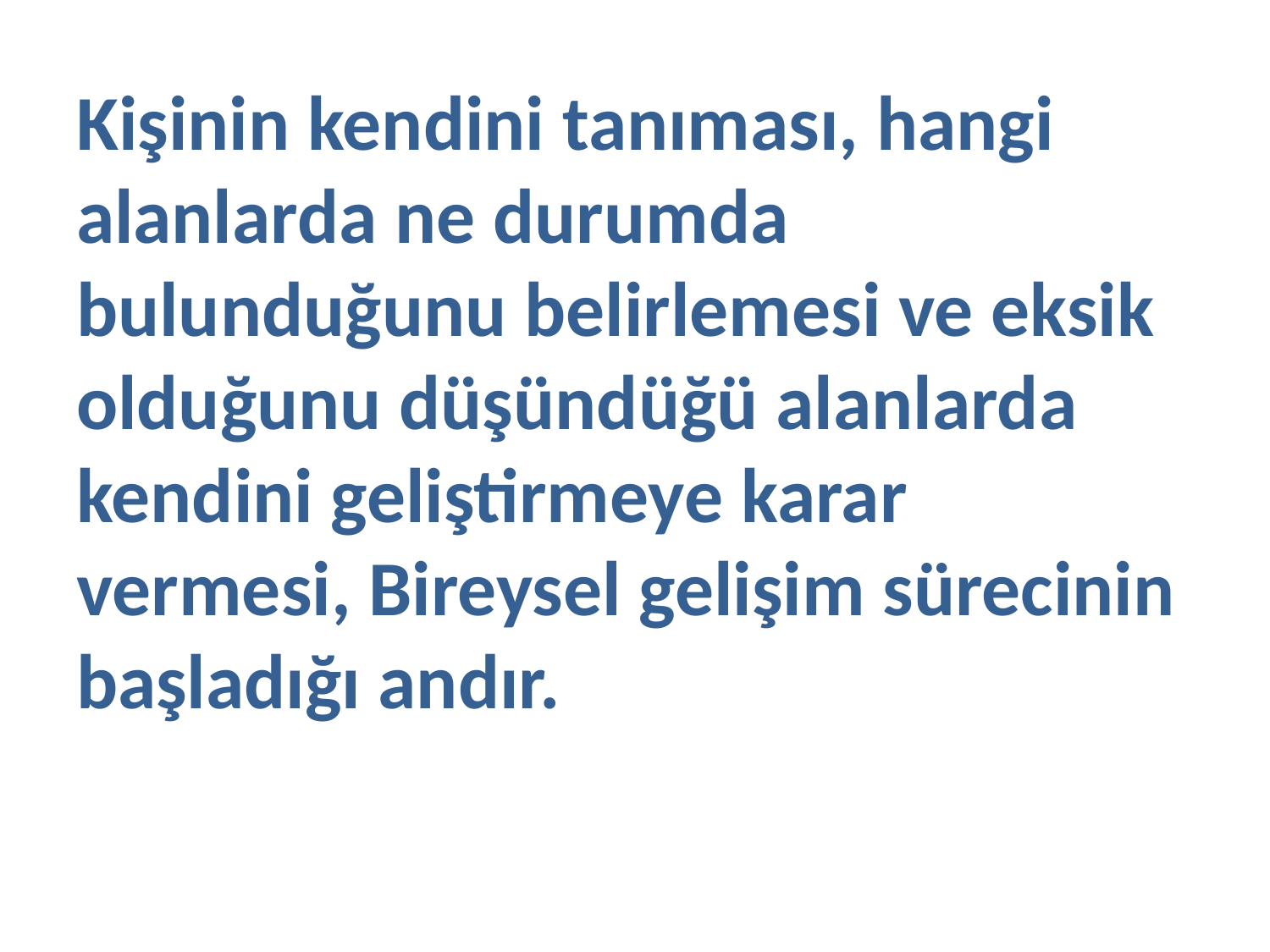

Kişinin kendini tanıması, hangi alanlarda ne durumda bulunduğunu belirlemesi ve eksik olduğunu düşündüğü alanlarda kendini geliştirmeye karar vermesi, Bireysel gelişim sürecinin başladığı andır.